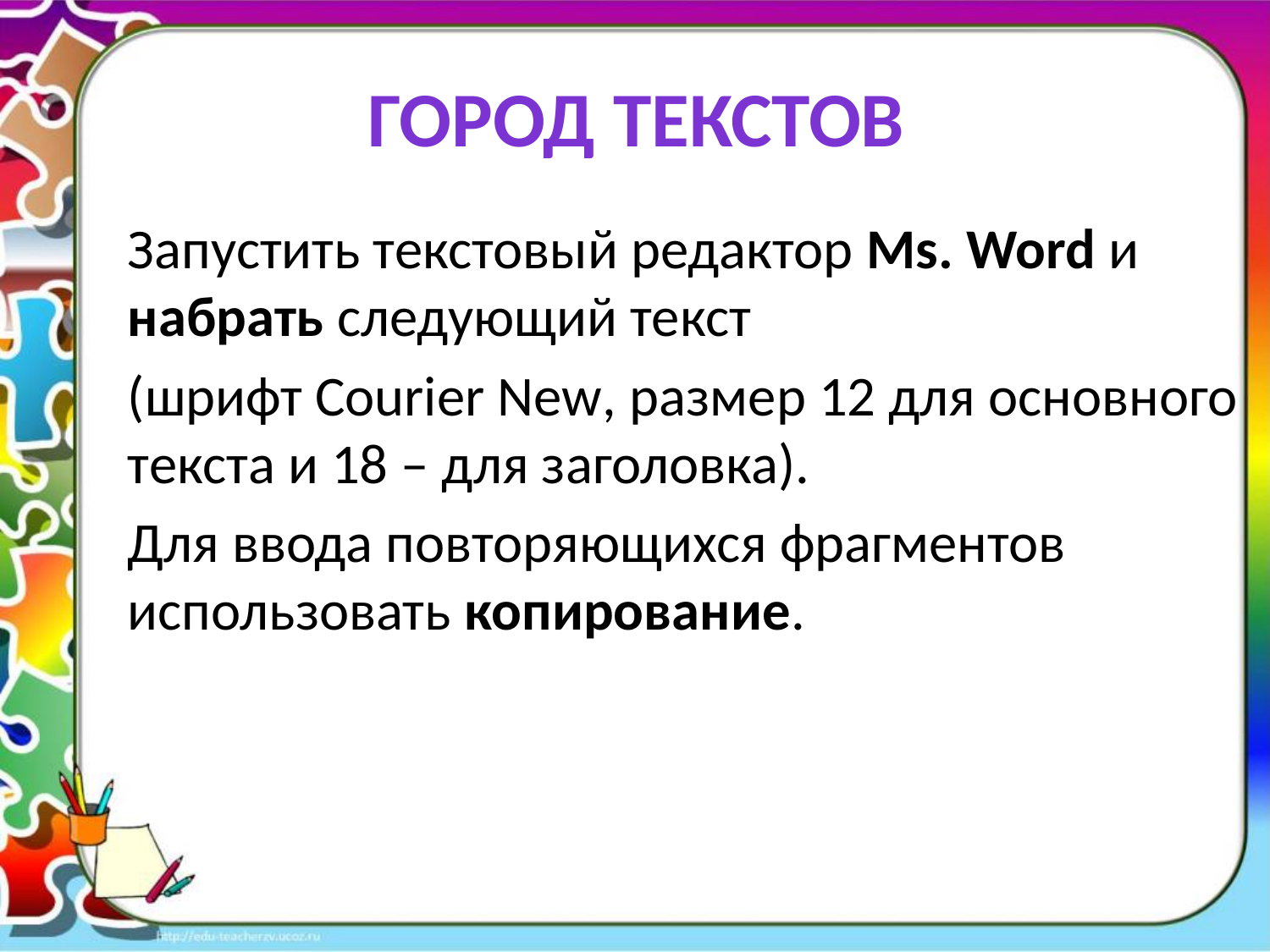

Город текстов
Запустить текстовый редактор Ms. Word и набрать следующий текст
(шрифт Courier New, размер 12 для основного текста и 18 – для заголовка).
Для ввода повторяющихся фрагментов использовать копирование.